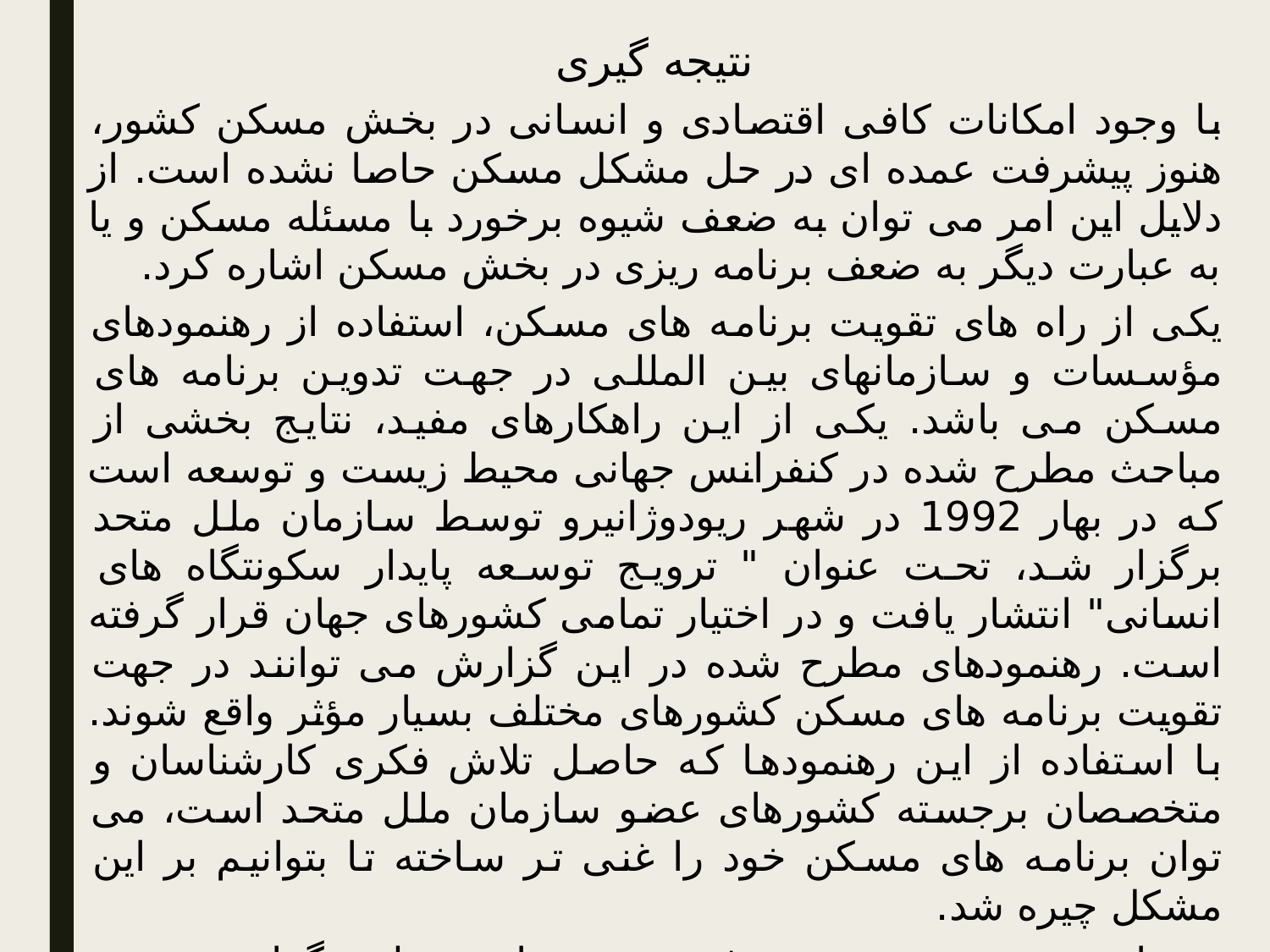

نتیجه گیری
با وجود امکانات کافی اقتصادی و انسانی در بخش مسکن کشور، هنوز پیشرفت عمده ای در حل مشکل مسکن حاصا نشده است. از دلایل این امر می توان به ضعف شیوه برخورد با مسئله مسکن و یا به عبارت دیگر به ضعف برنامه ریزی در بخش مسکن اشاره کرد.
یکی از راه های تقویت برنامه های مسکن، استفاده از رهنمودهای مؤسسات و سازمانهای بین المللی در جهت تدوین برنامه های مسکن می باشد. یکی از این راهکارهای مفید، نتایج بخشی از مباحث مطرح شده در کنفرانس جهانی محیط زیست و توسعه است که در بهار 1992 در شهر ریودوژانیرو توسط سازمان ملل متحد برگزار شد، تحت عنوان " ترویج توسعه پایدار سکونتگاه های انسانی" انتشار یافت و در اختیار تمامی کشورهای جهان قرار گرفته است. رهنمودهای مطرح شده در این گزارش می توانند در جهت تقویت برنامه های مسکن کشورهای مختلف بسیار مؤثر واقع شوند. با استفاده از این رهنمودها که حاصل تلاش فکری کارشناسان و متخصصان برجسته کشورهای عضو سازمان ملل متحد است، می توان برنامه های مسکن خود را غنی تر ساخته تا بتوانیم بر این مشکل چیره شد.
 در این پژوهش ضمن معرفی بخش های مختلف گزارش ترویج توسعه پایدار سکونتگاه های انسانی، برنامه دوم مسکن کشور با آن مقایسه شده و میزان انطباق این برنامه با رهنمودهای گزارش مزبور مشخص گردید.
از بین بخش های هشتگانه گزارش"ترویج توسعه پایدار سکونتگاه های انسانی" تنها بخش اول آن تحت عنوان " تأمین سرپناه مناسب برای همه" انتظار می رود در برنامه دوم مسکن کشور مدنظر قرار گرفته است.